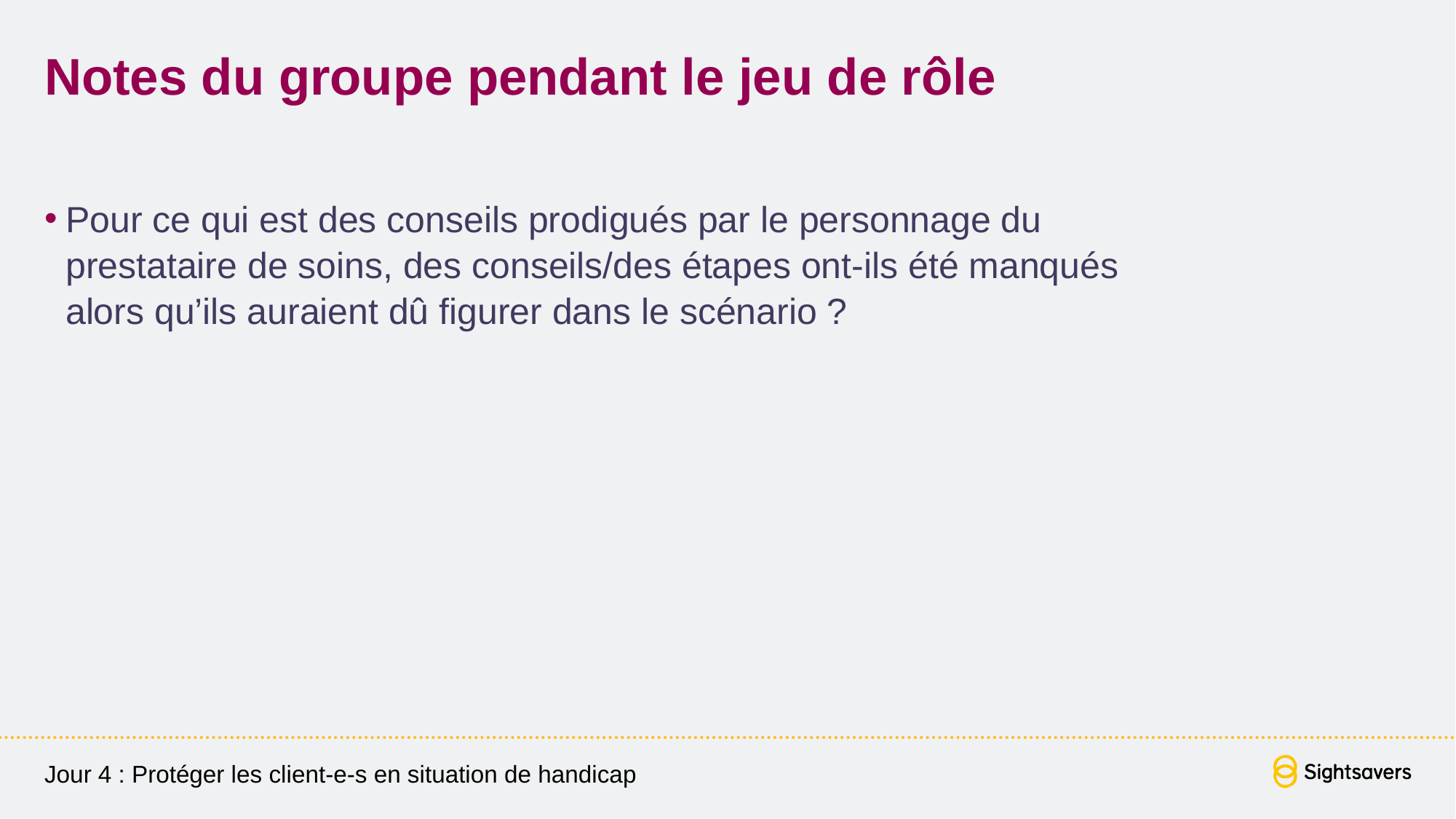

# Notes du groupe pendant le jeu de rôle
Pour ce qui est des conseils prodigués par le personnage du prestataire de soins, des conseils/des étapes ont-ils été manqués alors qu’ils auraient dû figurer dans le scénario ?

Jour 4 : Protéger les client-e-s en situation de handicap